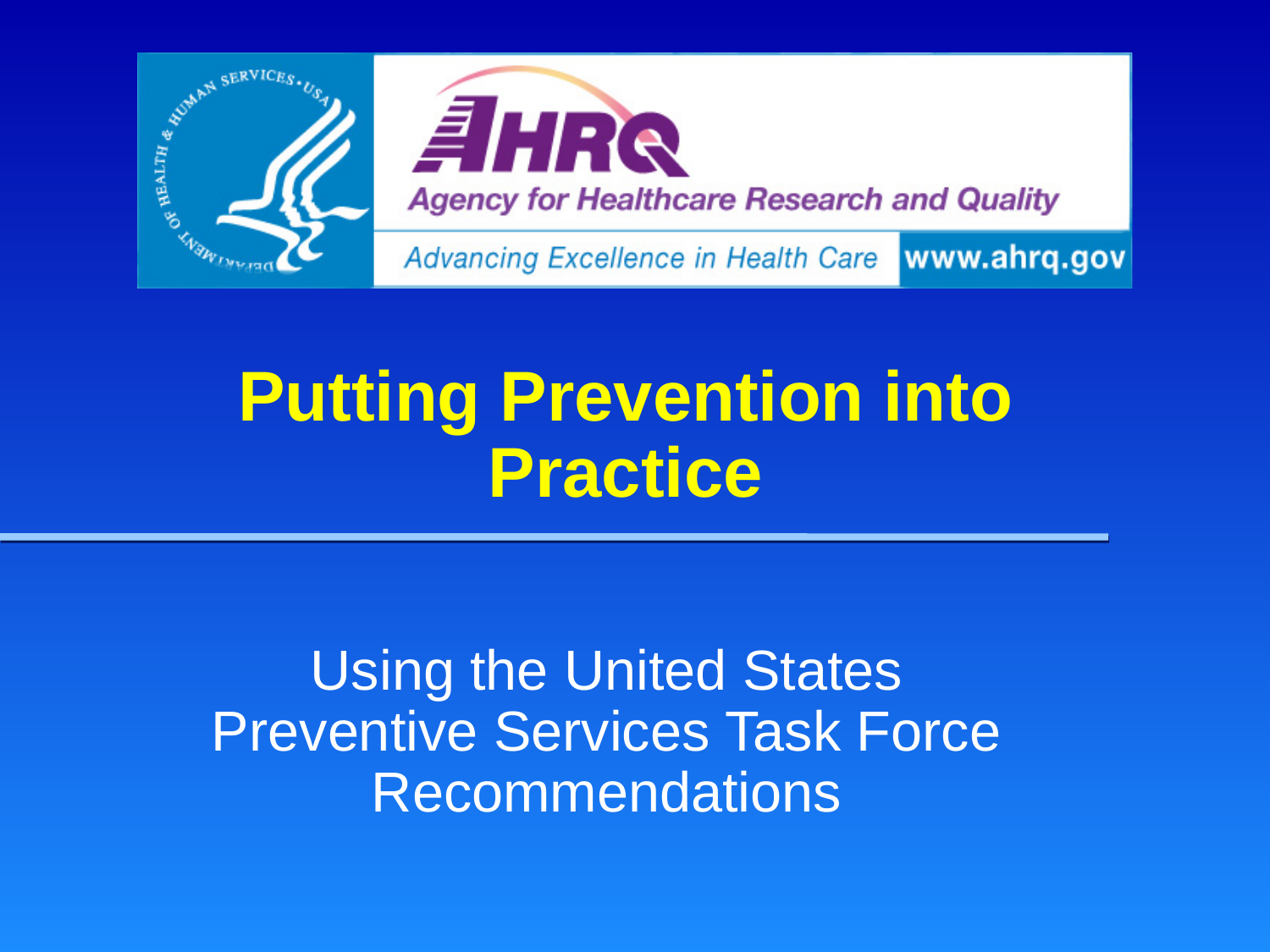

# Putting Prevention into Practice

Using the United States Preventive Services Task Force Recommendations